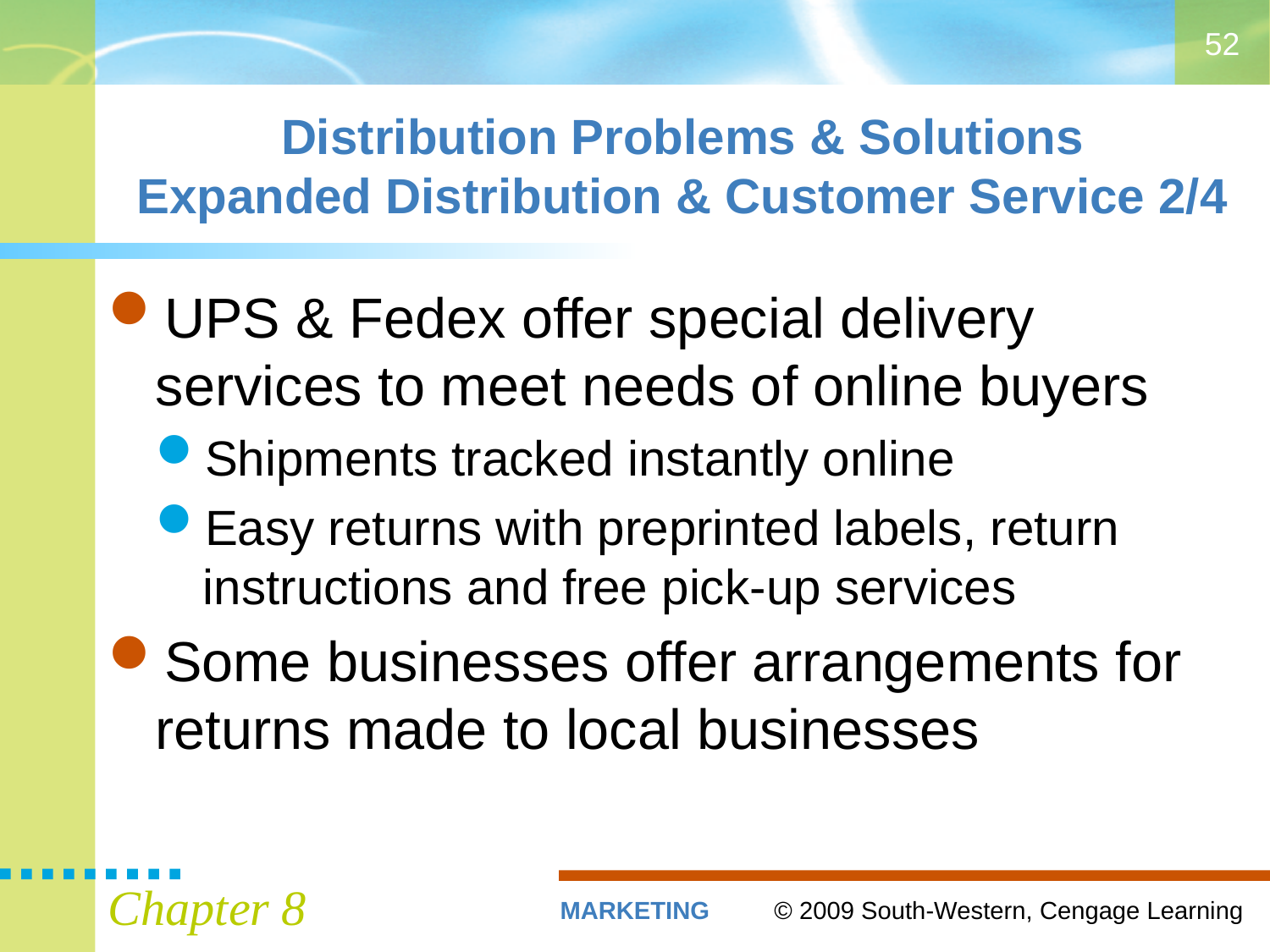

52
# Distribution Problems & Solutions Expanded Distribution & Customer Service 2/4
UPS & Fedex offer special delivery services to meet needs of online buyers
Shipments tracked instantly online
Easy returns with preprinted labels, return instructions and free pick-up services
Some businesses offer arrangements for returns made to local businesses
Chapter 8